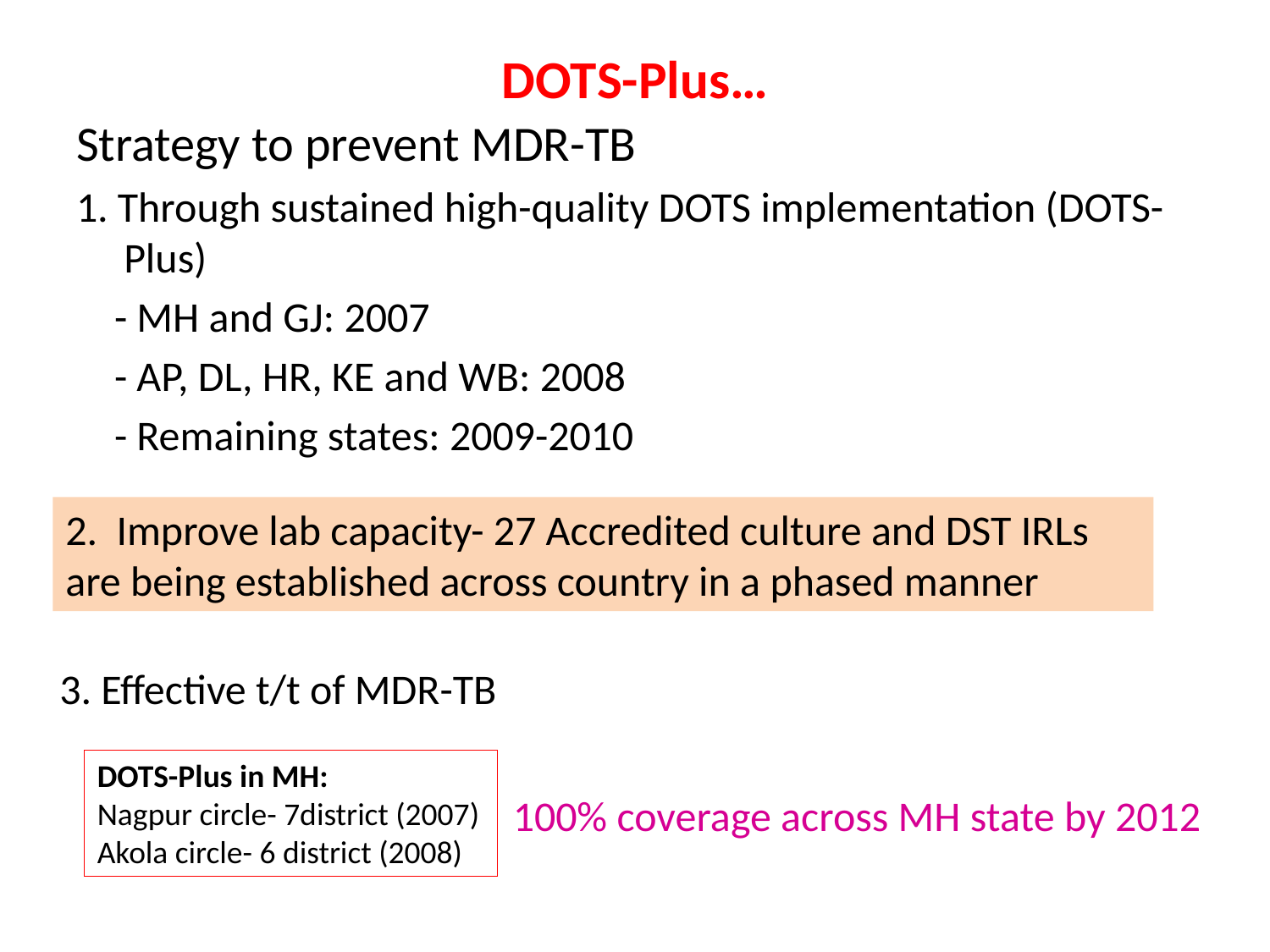

# DOTS-Plus…
Strategy to prevent MDR-TB
1. Through sustained high-quality DOTS implementation (DOTS- Plus)
    - MH and GJ: 2007
    - AP, DL, HR, KE and WB: 2008
    - Remaining states: 2009-2010
2.  Improve lab capacity- 27 Accredited culture and DST IRLs are being established across country in a phased manner
3. Effective t/t of MDR-TB
DOTS-Plus in MH:
Nagpur circle- 7district (2007)
Akola circle- 6 district (2008)
100% coverage across MH state by 2012